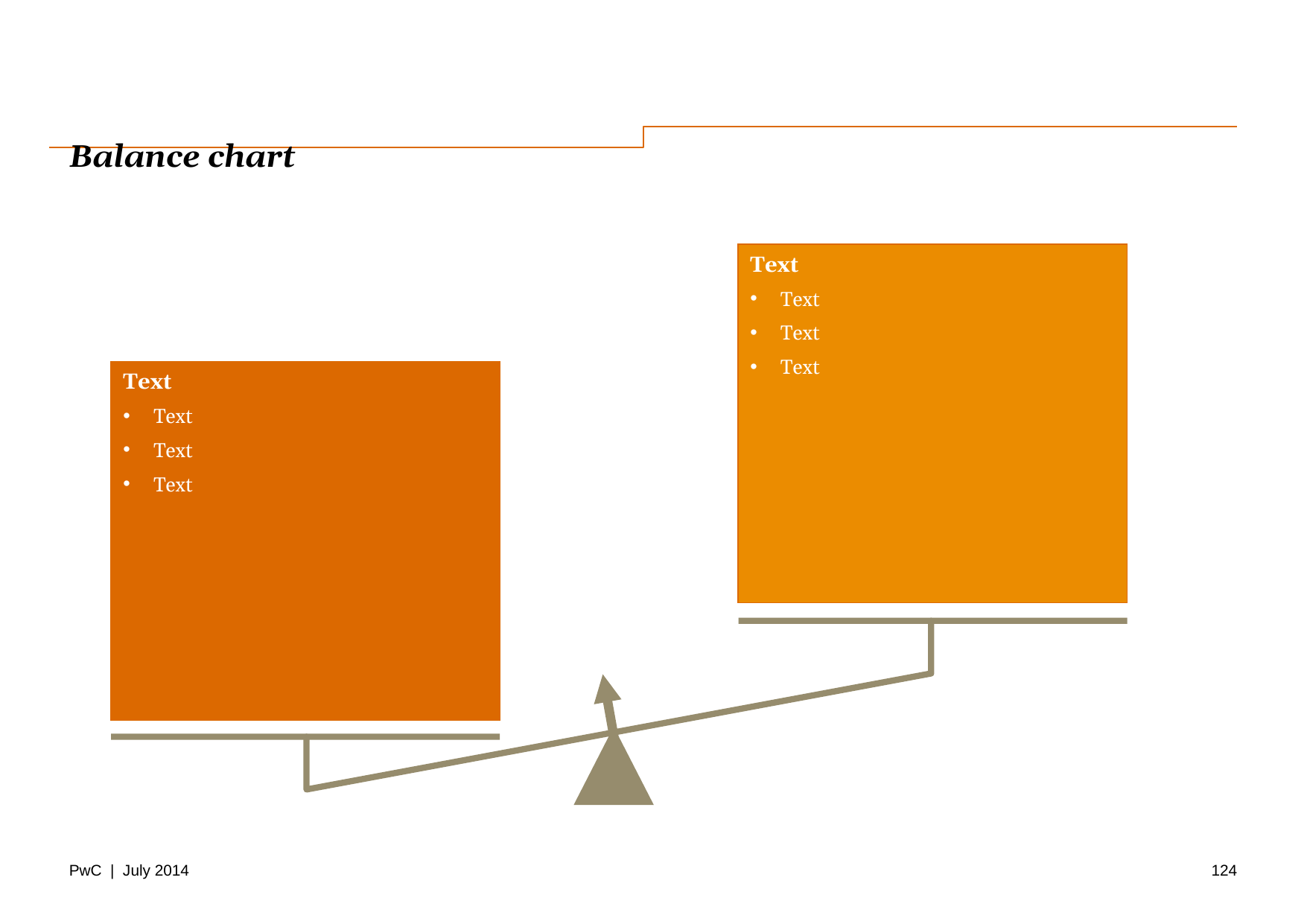

# Balance chart
Text
Text
Text
Text
Text
Text
Text
Text

124